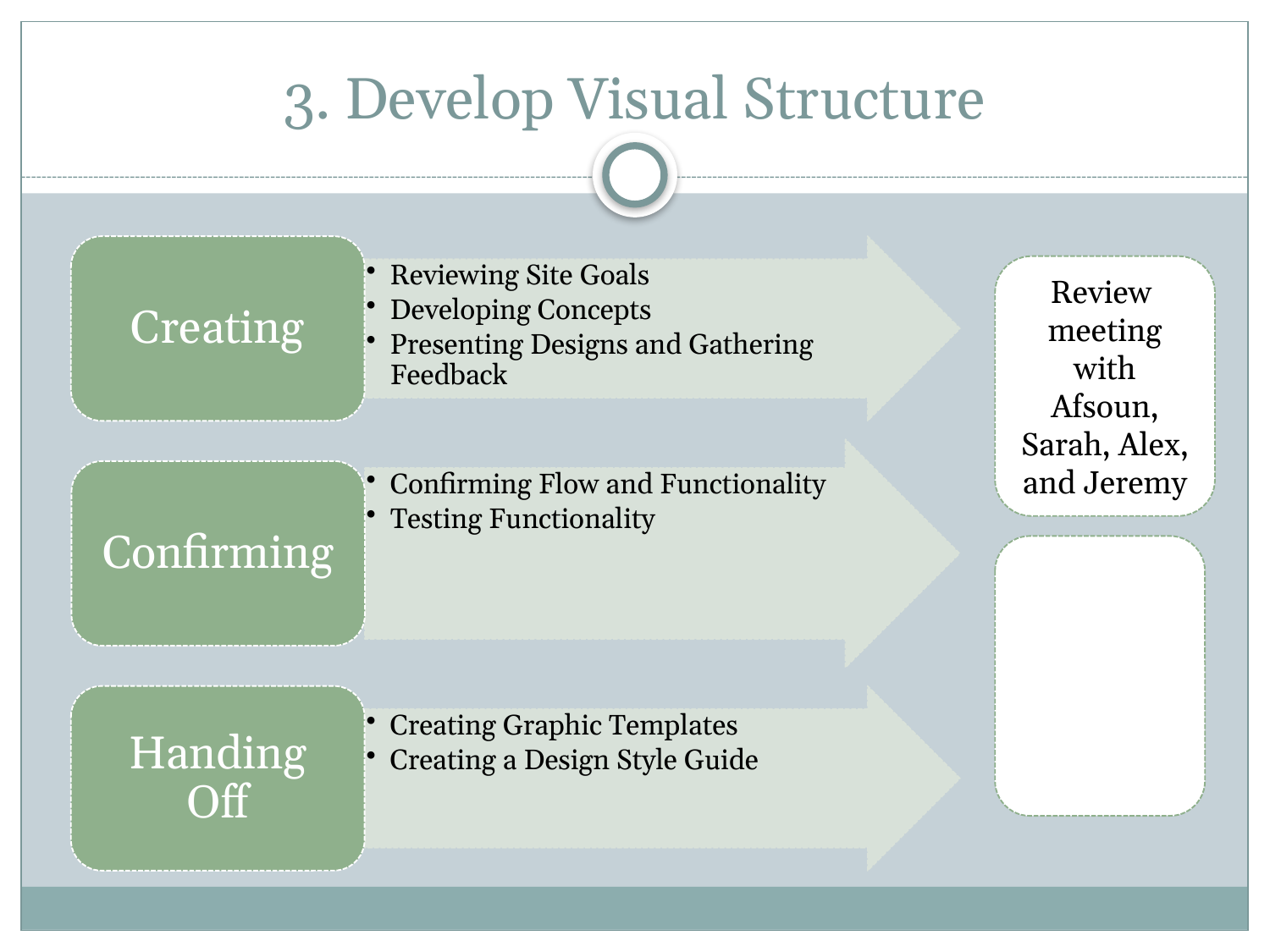

# 3. Develop Visual Structure
Reviewing Site Goals
Developing Concepts
Presenting Designs and Gathering Feedback
Creating
Confirming Flow and Functionality
Testing Functionality
Confirming
Creating Graphic Templates
Creating a Design Style Guide
Handing Off
Review  meeting with Afsoun, Sarah, Alex, and Jeremy